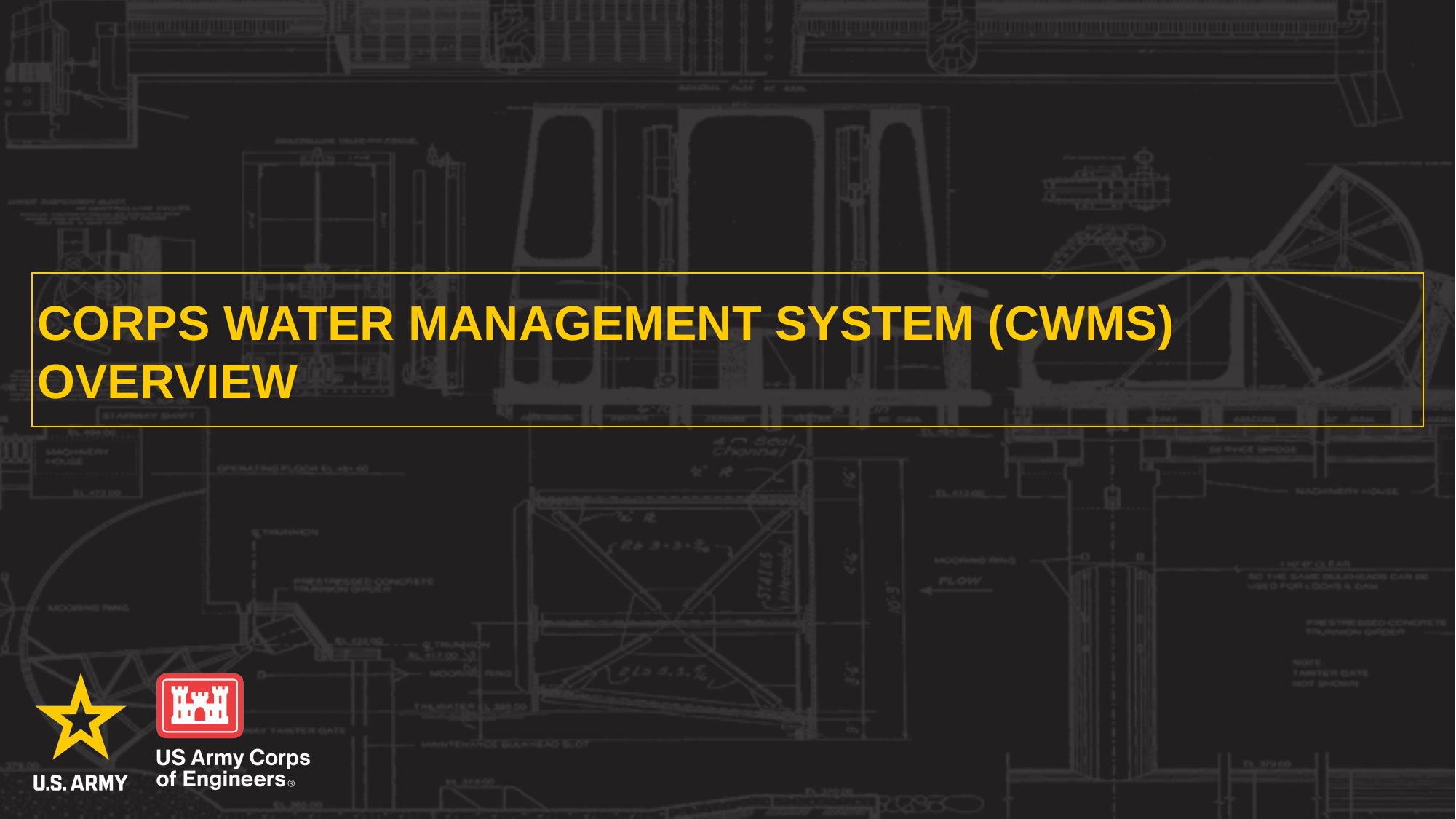

# Corps Water management System (CWMS) Overview